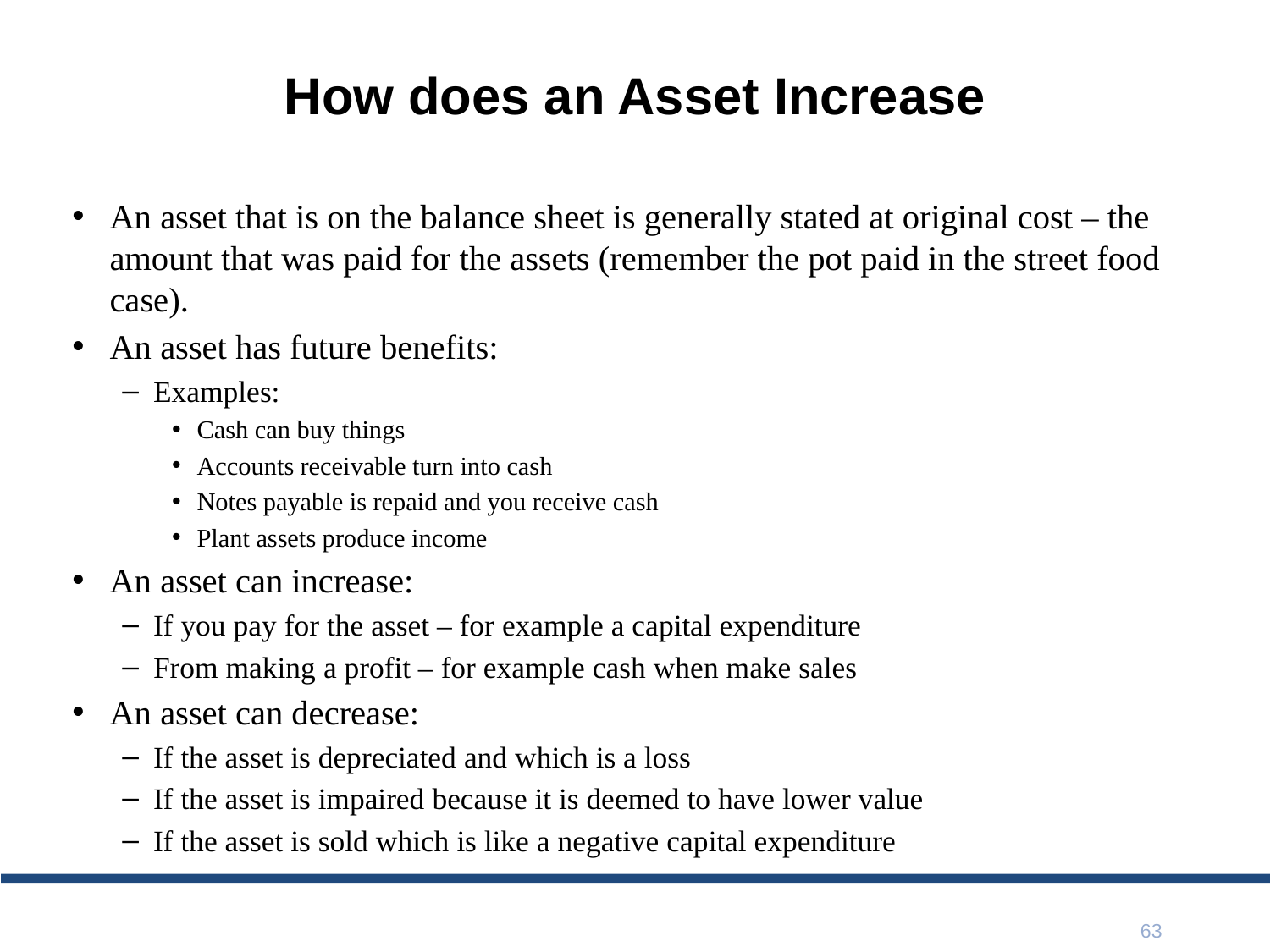

# How does an Asset Increase
An asset that is on the balance sheet is generally stated at original cost – the amount that was paid for the assets (remember the pot paid in the street food case).
An asset has future benefits:
Examples:
Cash can buy things
Accounts receivable turn into cash
Notes payable is repaid and you receive cash
Plant assets produce income
An asset can increase:
If you pay for the asset – for example a capital expenditure
From making a profit – for example cash when make sales
An asset can decrease:
If the asset is depreciated and which is a loss
If the asset is impaired because it is deemed to have lower value
If the asset is sold which is like a negative capital expenditure
63